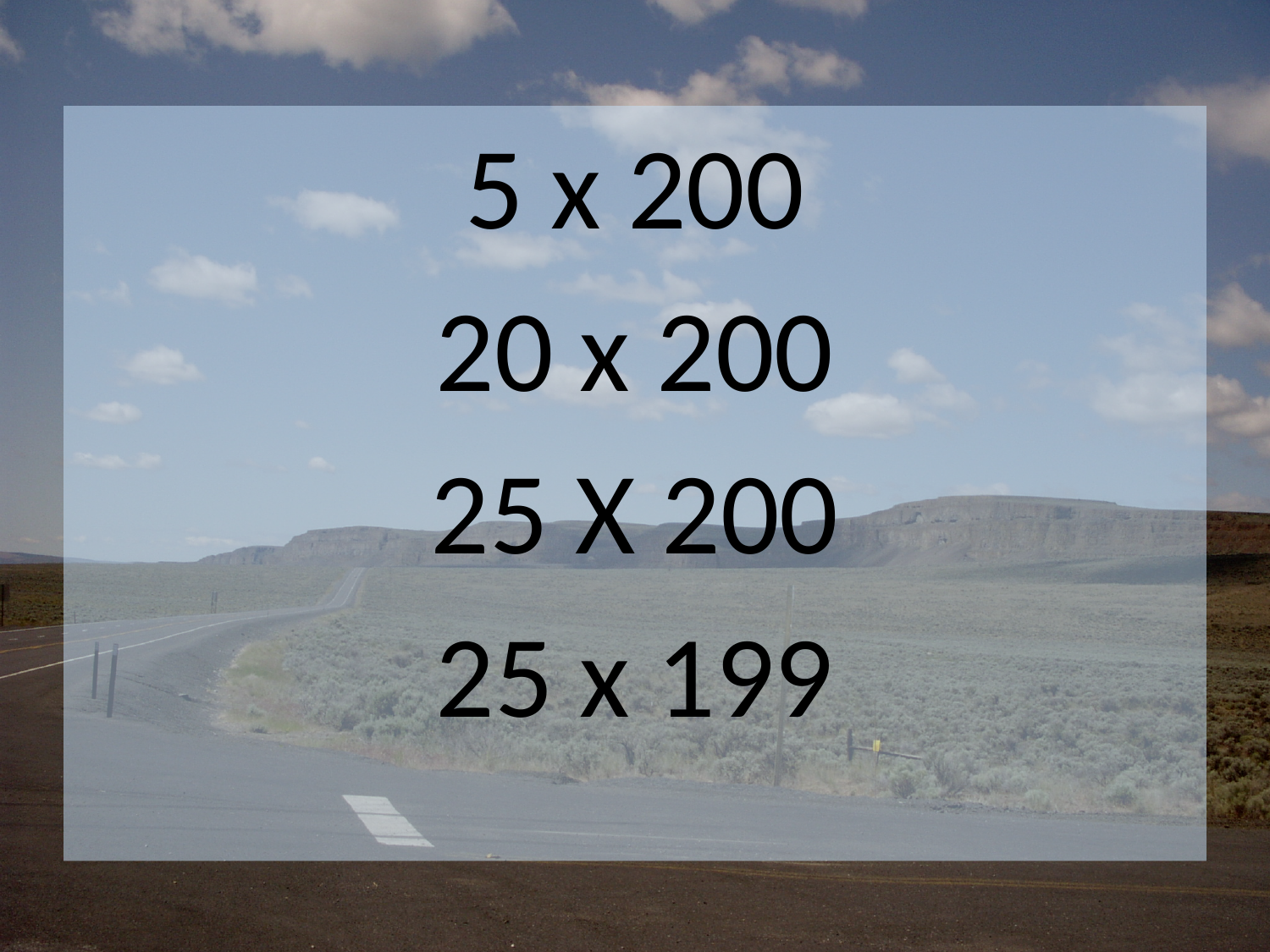

5 x 200
20 x 200
25 X 200
25 x 199